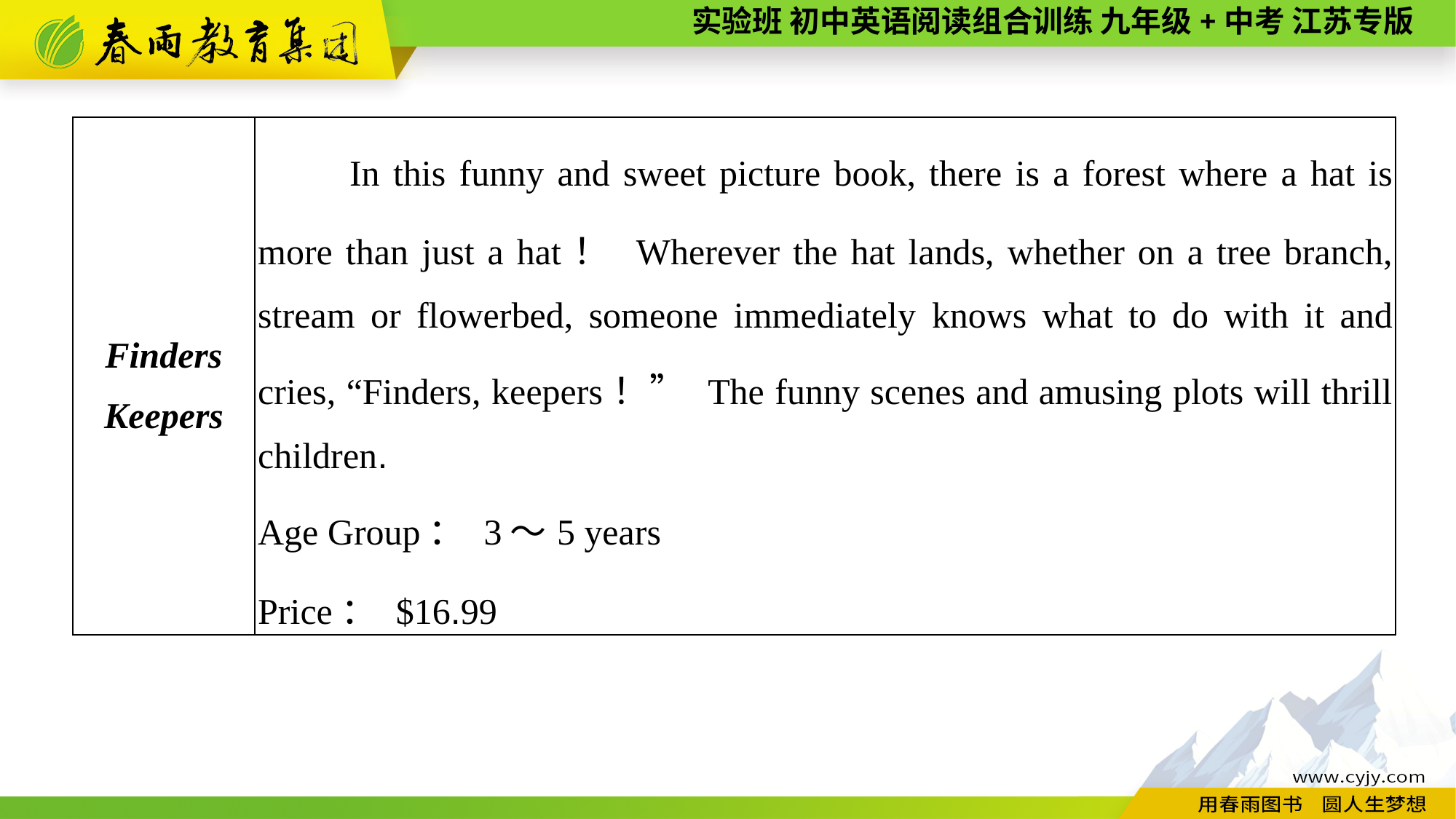

| Finders Keepers | In this funny and sweet picture book, there is a forest where a hat is more than just a hat！ Wherever the hat lands, whether on a tree branch, stream or flowerbed, someone immediately knows what to do with it and cries, “Finders, keepers！” The funny scenes and amusing plots will thrill children. Age Group： 3～5 years Price： $16.99 |
| --- | --- |